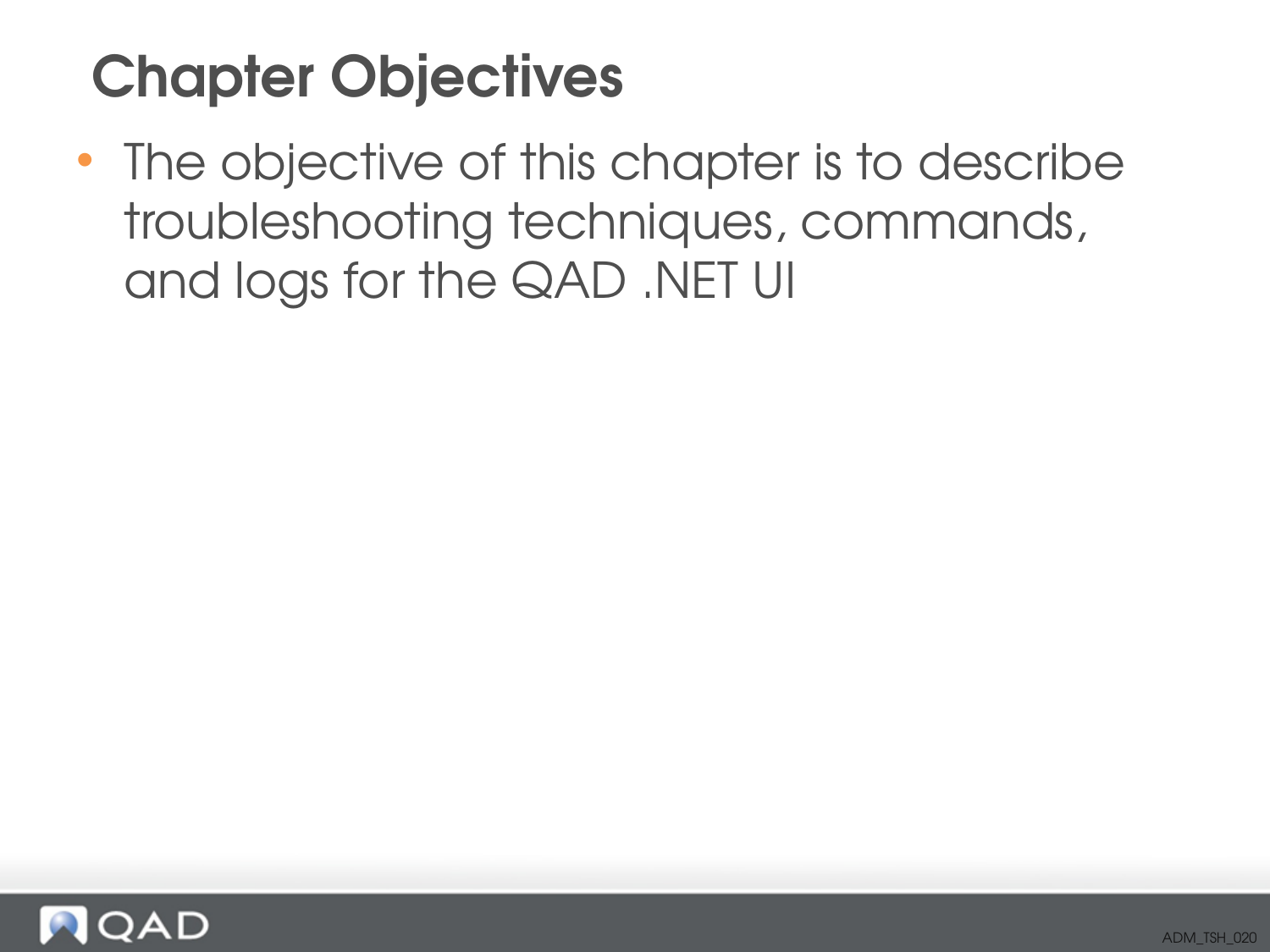

# Chapter Objectives
The objective of this chapter is to describe troubleshooting techniques, commands, and logs for the QAD .NET UI

ADM_TSH_020